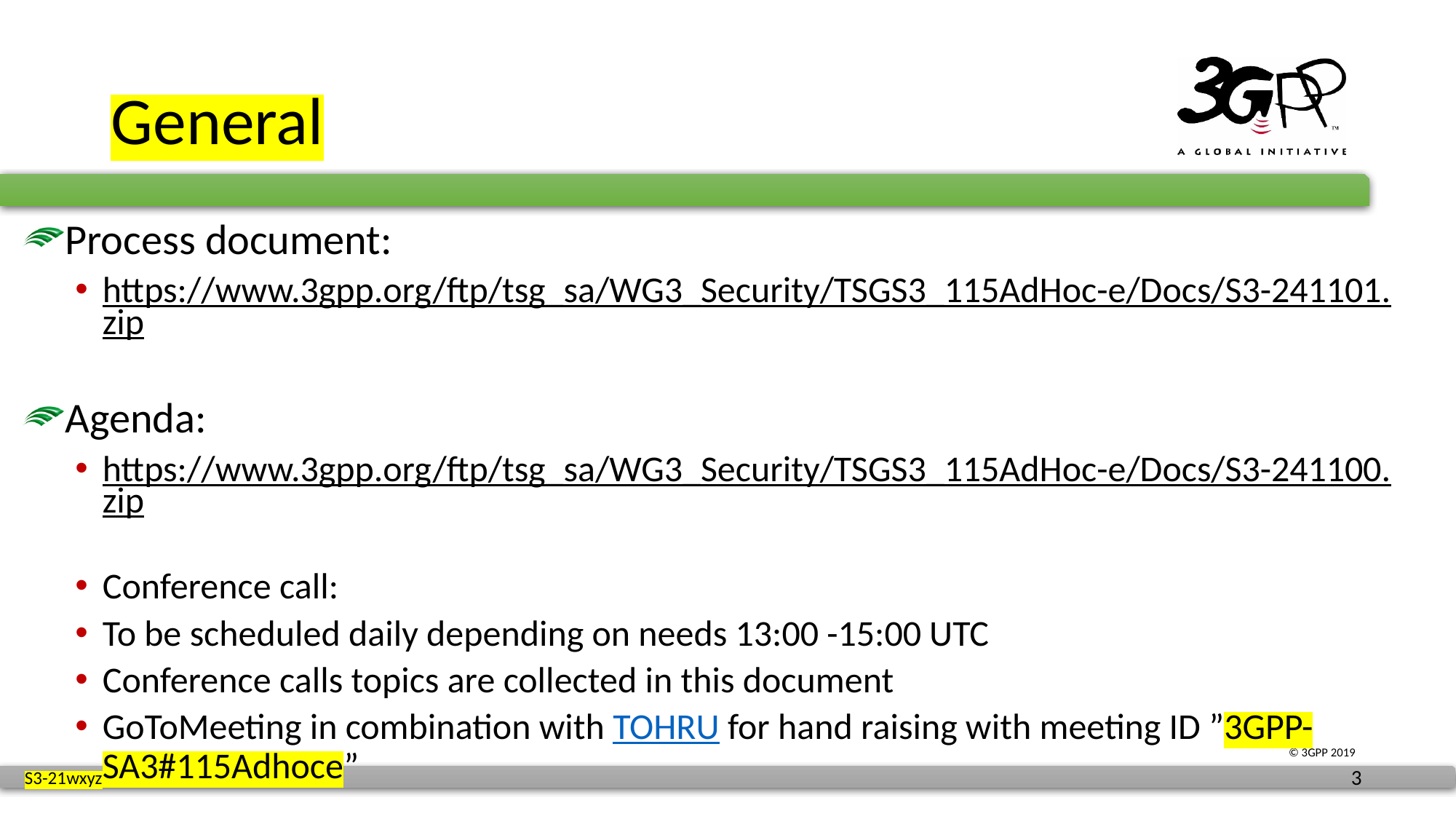

# General
Process document:
https://www.3gpp.org/ftp/tsg_sa/WG3_Security/TSGS3_115AdHoc-e/Docs/S3-241101.zip
Agenda:
https://www.3gpp.org/ftp/tsg_sa/WG3_Security/TSGS3_115AdHoc-e/Docs/S3-241100.zip
Conference call:
To be scheduled daily depending on needs 13:00 -15:00 UTC
Conference calls topics are collected in this document
GoToMeeting in combination with TOHRU for hand raising with meeting ID ”3GPP-SA3#115Adhoce”